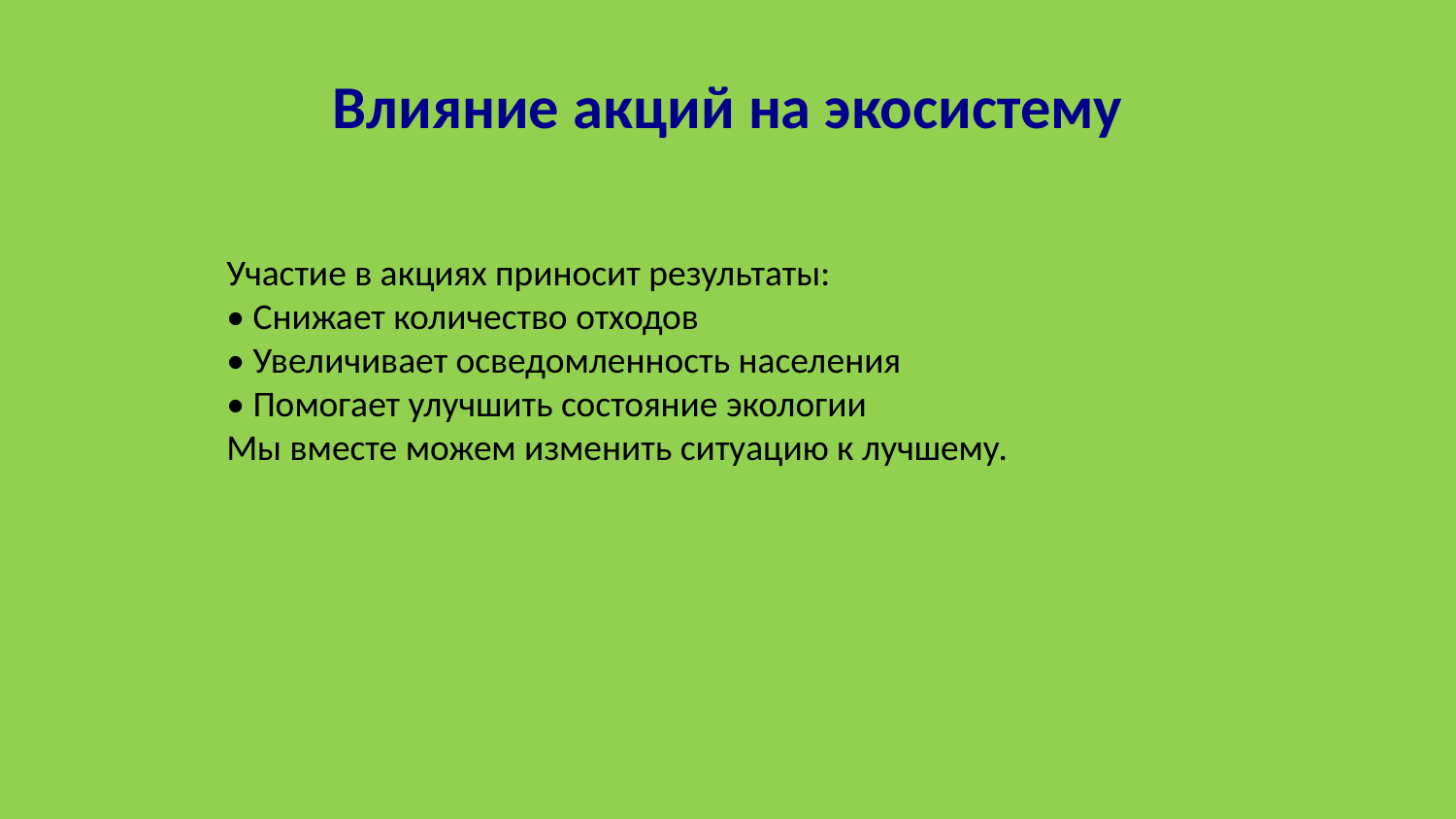

Влияние акций на экосистему
Участие в акциях приносит результаты:
• Снижает количество отходов
• Увеличивает осведомленность населения
• Помогает улучшить состояние экологии
Мы вместе можем изменить ситуацию к лучшему.